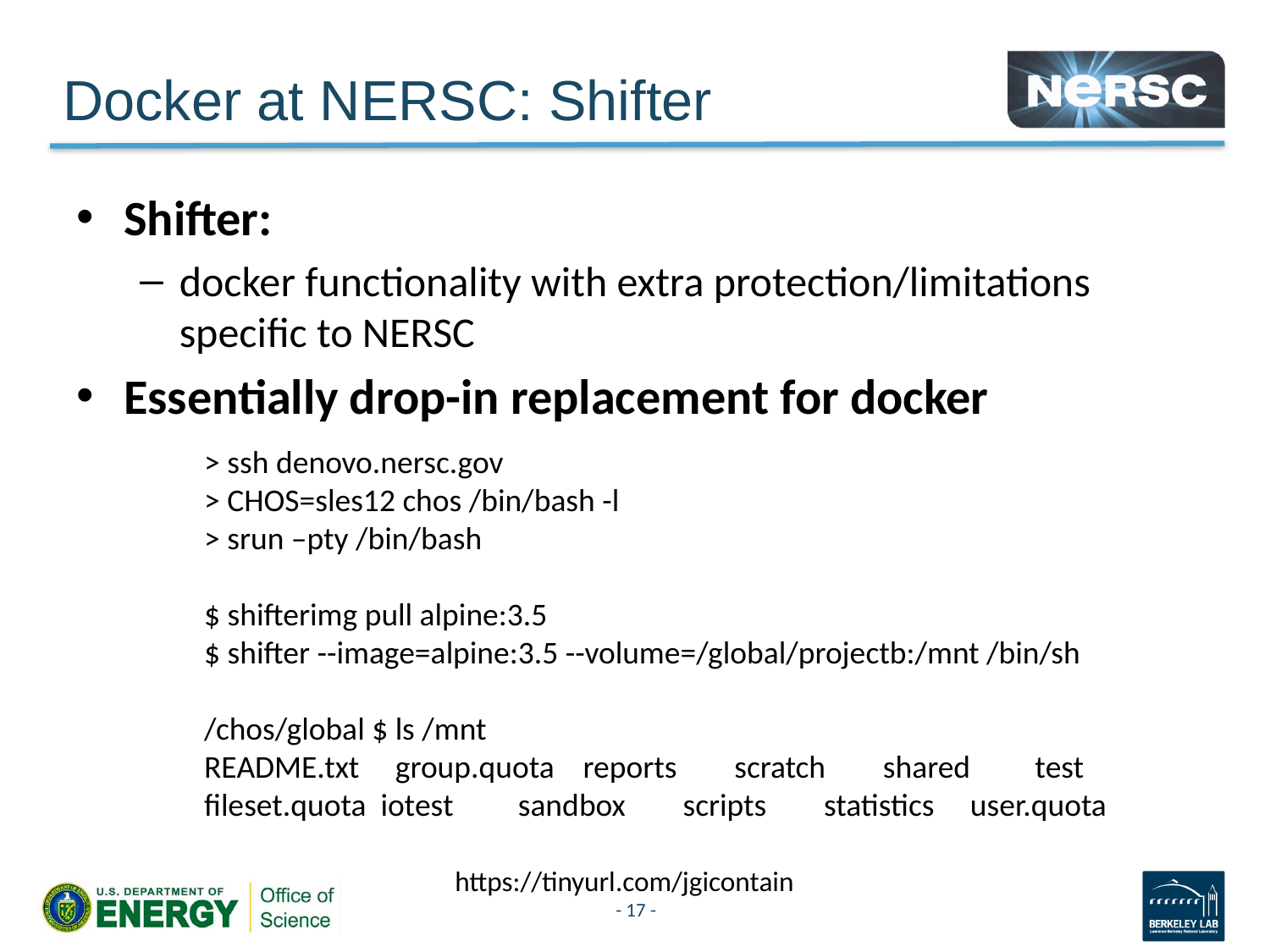

# Docker at NERSC: Shifter
Shifter:
docker functionality with extra protection/limitations specific to NERSC
Essentially drop-in replacement for docker
> ssh denovo.nersc.gov
> CHOS=sles12 chos /bin/bash -l
> srun –pty /bin/bash

$ shifterimg pull alpine:3.5
$ shifter --image=alpine:3.5 --volume=/global/projectb:/mnt /bin/sh

/chos/global $ ls /mnt
README.txt     group.quota    reports        scratch        shared         test
fileset.quota  iotest         sandbox        scripts        statistics     user.quota
https://tinyurl.com/jgicontain
- 17 -